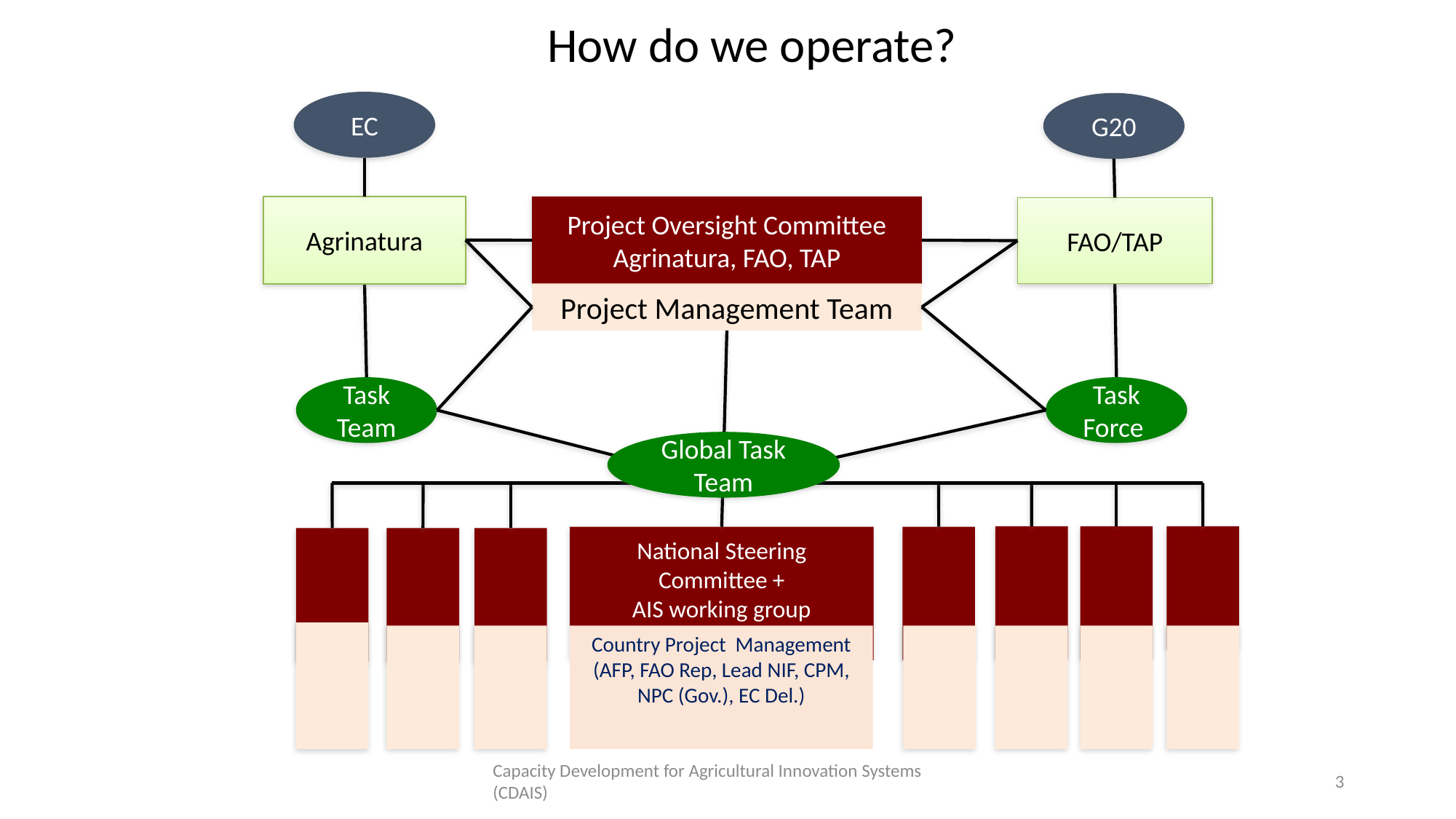

# How do we operate?
EC
G20
Agrinatura
Project Oversight Committee
Agrinatura, FAO, TAP
Project Management Team
FAO/TAP
Task Team
Task Force
Global Task Team

National Steering Committee +
AIS working group

Country Project  Management
(AFP, FAO Rep, Lead NIF, CPM, NPC (Gov.), EC Del.)

Capacity Development for Agricultural Innovation Systems (CDAIS)
3